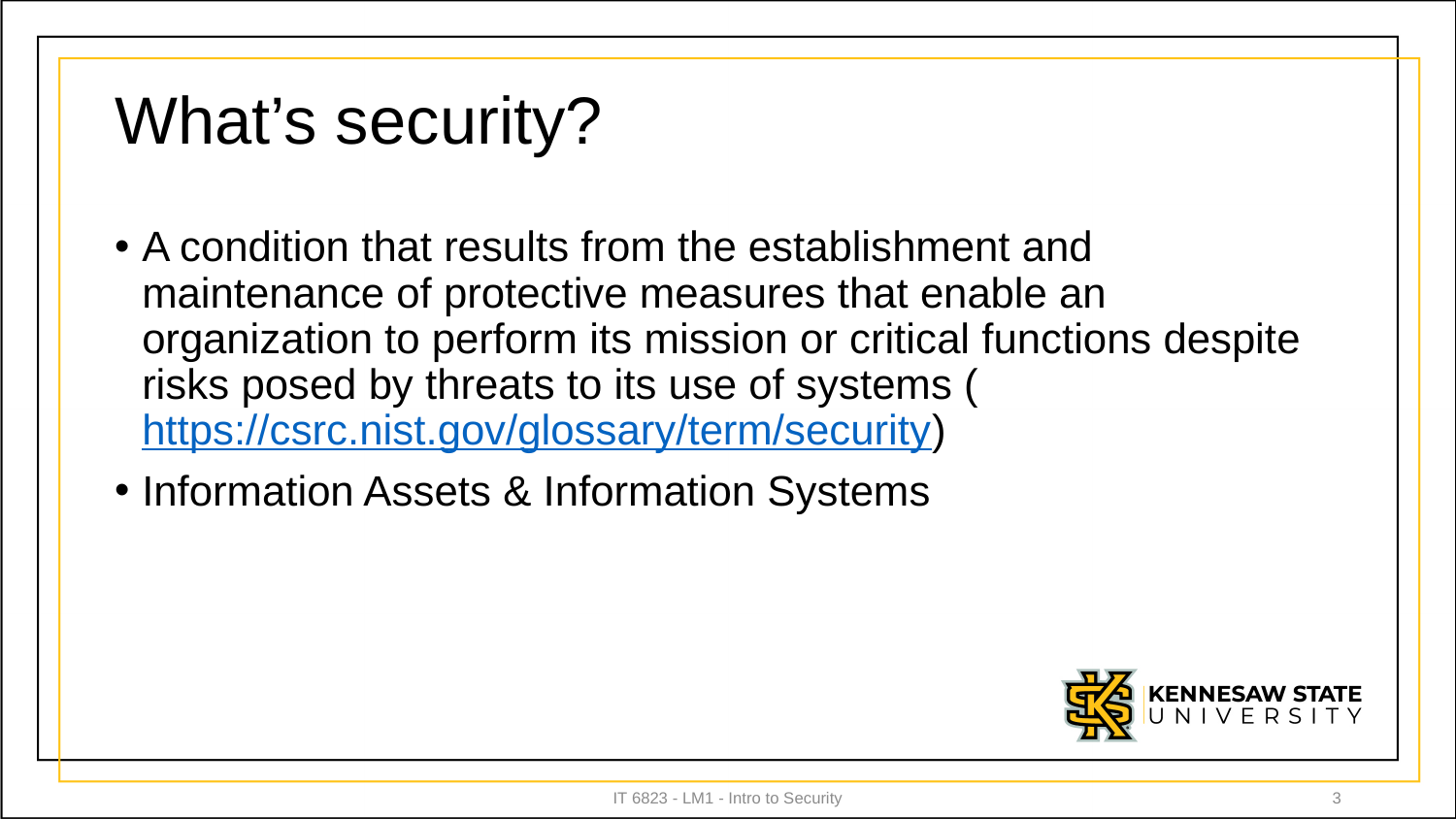

# What’s security?
A condition that results from the establishment and maintenance of protective measures that enable an organization to perform its mission or critical functions despite risks posed by threats to its use of systems (https://csrc.nist.gov/glossary/term/security)
Information Assets & Information Systems

IT 6823 - LM1 - Intro to Security
3